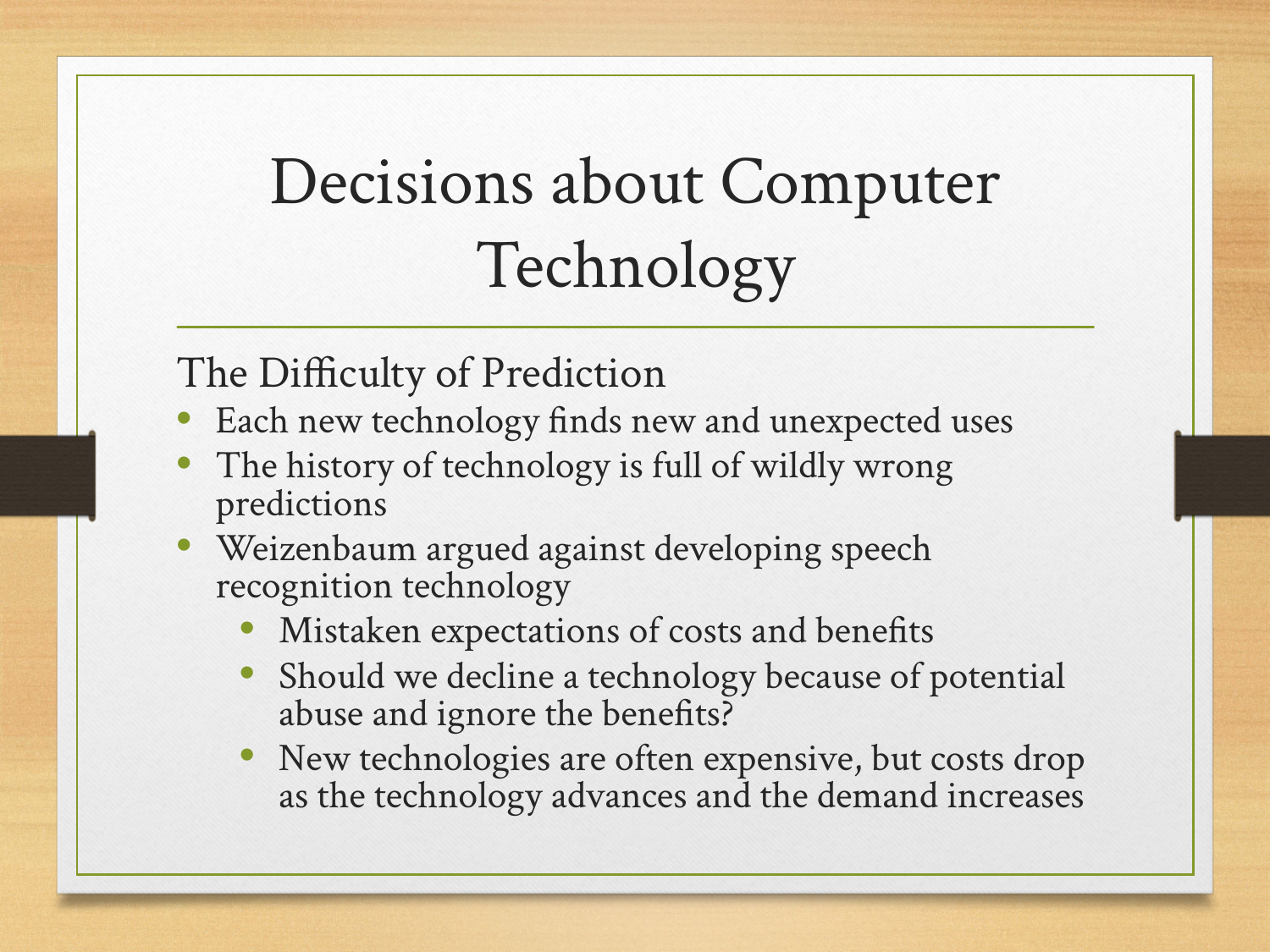

# Decisions about Computer Technology
The Difficulty of Prediction
Each new technology finds new and unexpected uses
The history of technology is full of wildly wrong predictions
Weizenbaum argued against developing speech recognition technology
Mistaken expectations of costs and benefits
Should we decline a technology because of potential abuse and ignore the benefits?
New technologies are often expensive, but costs drop as the technology advances and the demand increases